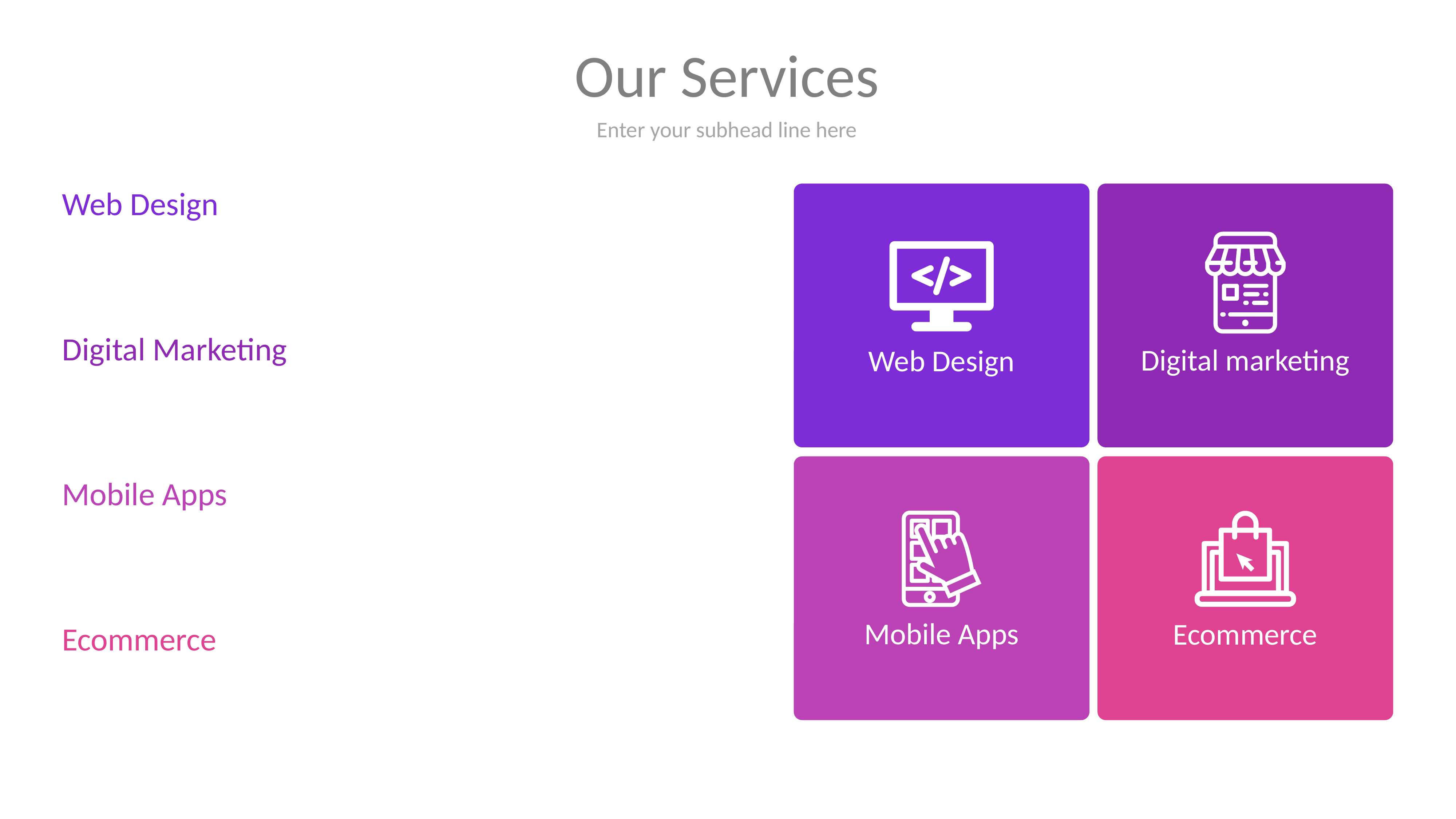

# Our Services
Enter your subhead line here
Web Design
This is a sample text. You simply add your own text and description here

Digital Marketing
This is a sample text. You simply add your own text and description here
Digital marketing
Web Design

Mobile Apps
This is a sample text. You simply add your own text and description here

Ecommerce
This is a sample text. You simply add your own text and description here
Mobile Apps
Ecommerce